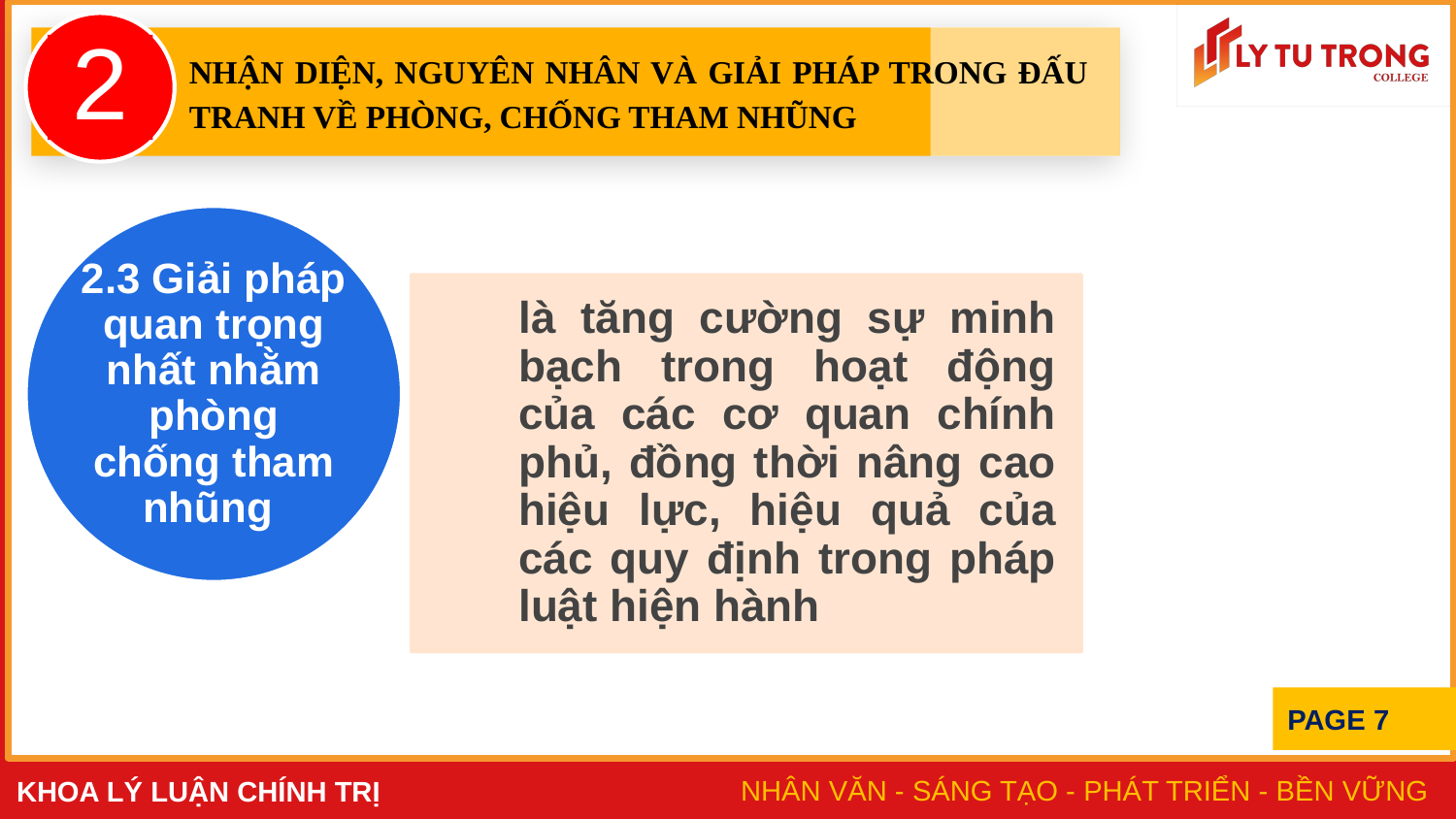

2
NHẬN DIỆN, NGUYÊN NHÂN VÀ GIẢI PHÁP TRONG ĐẤU TRANH VỀ PHÒNG, CHỐNG THAM NHŨNG
là tăng cường sự minh bạch trong hoạt động của các cơ quan chính phủ, đồng thời nâng cao hiệu lực, hiệu quả của các quy định trong pháp luật hiện hành
2.3 Giải pháp quan trọng nhất nhằm phòng chống tham nhũng
PAGE 7